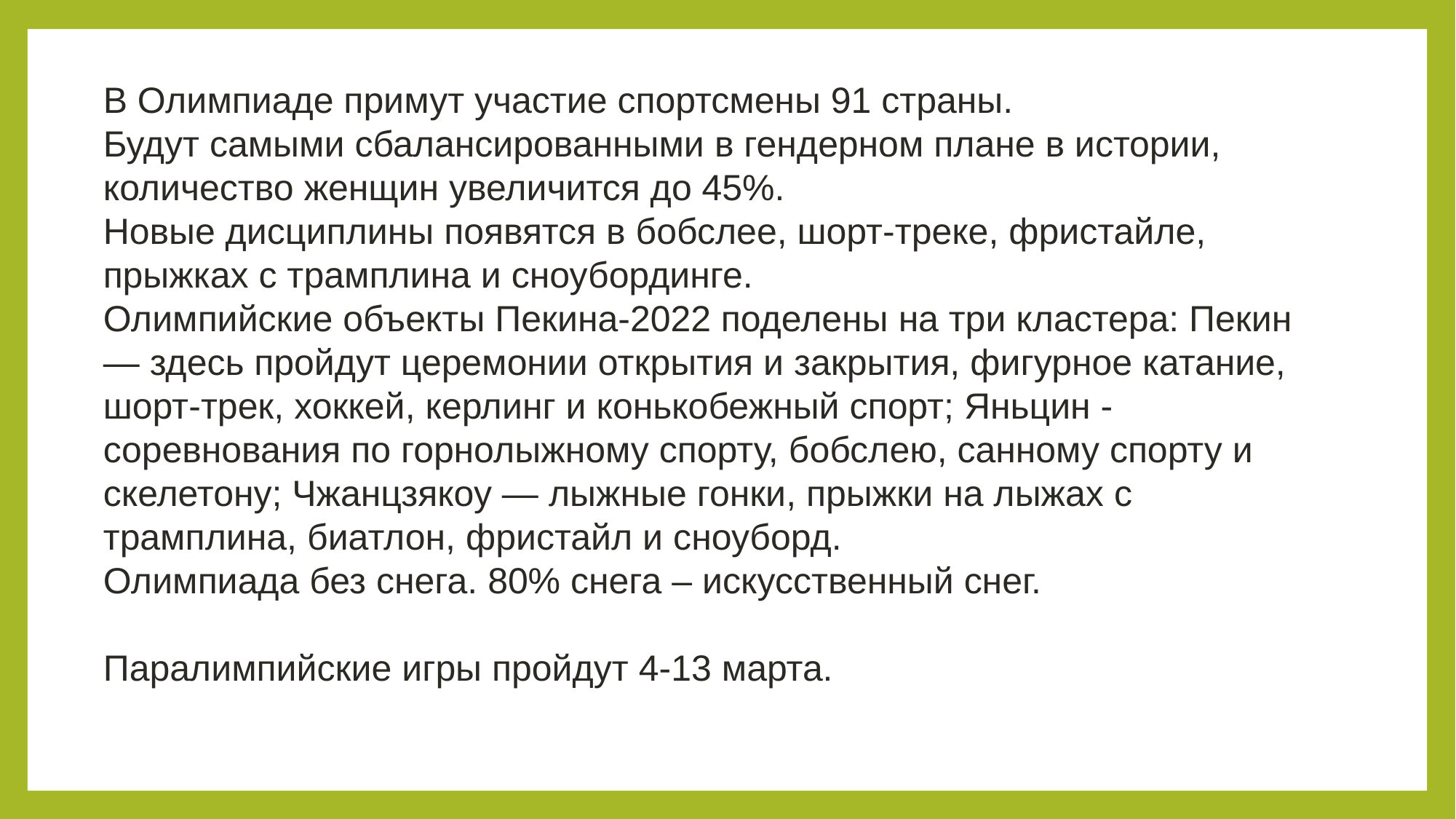

В Олимпиаде примут участие спортсмены 91 страны.
Будут самыми сбалансированными в гендерном плане в истории, количество женщин увеличится до 45%.
Новые дисциплины появятся в бобслее, шорт-треке, фристайле, прыжках с трамплина и сноубординге.
Олимпийские объекты Пекина-2022 поделены на три кластера: Пекин — здесь пройдут церемонии открытия и закрытия, фигурное катание, шорт-трек, хоккей, керлинг и конькобежный спорт; Яньцин - соревнования по горнолыжному спорту, бобслею, санному спорту и скелетону; Чжанцзякоу — лыжные гонки, прыжки на лыжах с трамплина, биатлон, фристайл и сноуборд.
Олимпиада без снега. 80% снега – искусственный снег.

Паралимпийские игры пройдут 4-13 марта.